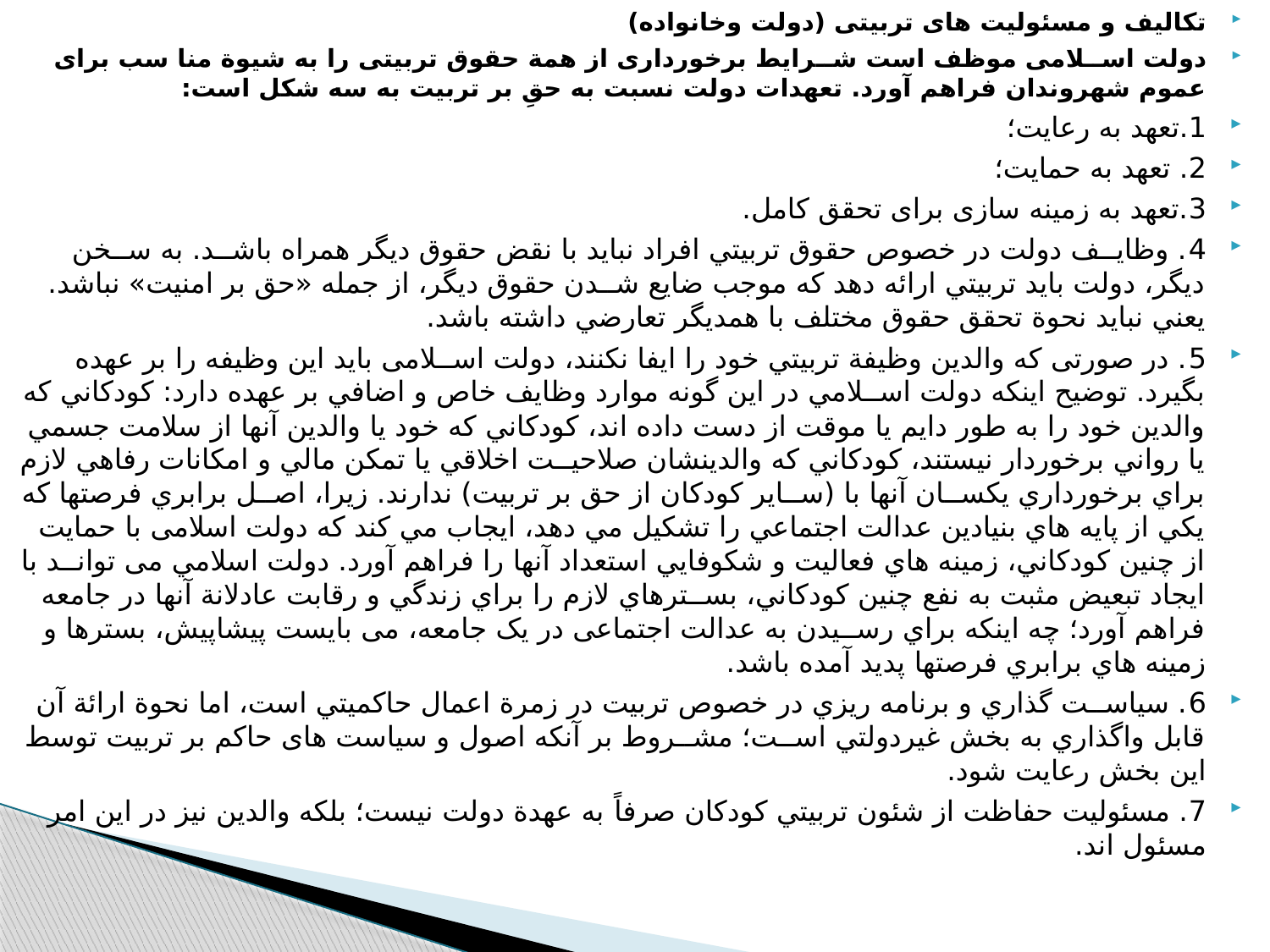

تکاليف و مسئوليت های تربيتی (دولت وخانواده)
دولت اســلامی موظف است شــرايط برخورداری از همة حقوق تربيتی را به شيوة منا سب برای عموم شهروندان فراهم آورد. تعهدات دولت نسبت به حقِ بر تربيت به سه شكل است:
1.تعهد به رعايت؛
2. تعهد به حمايت؛
3.تعهد به زمينه سازی برای تحقق کامل.
4. وظايــف دولت در خصوص حقوق تربيتي افراد نبايد با نقض حقوق ديگر همراه باشــد. به ســخن ديگر، دولت بايد تربيتي ارائه دهد كه موجب ضايع شــدن حقوق ديگر، از جمله «حق بر امنيت» نباشد. يعني نبايد نحوة تحقق حقوق مختلف با همديگر تعارضي داشته باشد.
5. در صورتی که والدين وظيفة تربيتي خود را ايفا نکنند، دولت اســلامی بايد اين وظيفه را بر عهده بگيرد. توضيح اينکه دولت اســلامي در اين گونه موارد وظايف خاص و اضافي بر عهده دارد: كودكاني كه والدين خود را به طور دايم يا موقت از دست داده اند، كودكاني كه خود يا والدين آنها از سلامت جسمي يا رواني برخوردار نيستند، كودكاني كه والدينشان صلاحيــت اخلاقي يا تمكن مالي و امكانات رفاهي لازم براي برخورداري يكســان آنها با (ســاير كودكان از حق بر تربيت) ندارند. زيرا، اصــل برابري فرصتها که يکي از پايه هاي بنيادين عدالت اجتماعي را تشکيل مي دهد، ايجاب مي کند که دولت اسلامی با حمايت از چنين کودکاني، زمينه هاي فعاليت و شکوفايي استعداد آنها را فراهم آورد. دولت اسلامي می توانــد با ايجاد تبعيض مثبت به نفع چنين کودکاني، بســترهاي لازم را براي زندگي و رقابت عادلانة آنها در جامعه فراهم آورد؛ چه اينکه براي رســيدن به عدالت اجتماعی در يک جامعه، می بايست پيشاپيش، بسترها و زمينه هاي برابري فرصتها پديد آمده باشد.
6. سياســت گذاري و برنامه ريزي در خصوص تربيت در زمرة اعمال حاكميتي است، اما نحوة ارائة آن قابل واگذاري به بخش غيردولتي اســت؛ مشــروط بر آنكه اصول و سياست های حاكم بر تربيت توسط اين بخش رعايت شود.
7. مسئوليت حفاظت از شئون تربيتي كودكان صرفاً به عهدة دولت نيست؛ بلكه والدين نیز در اين امر مسئول اند.